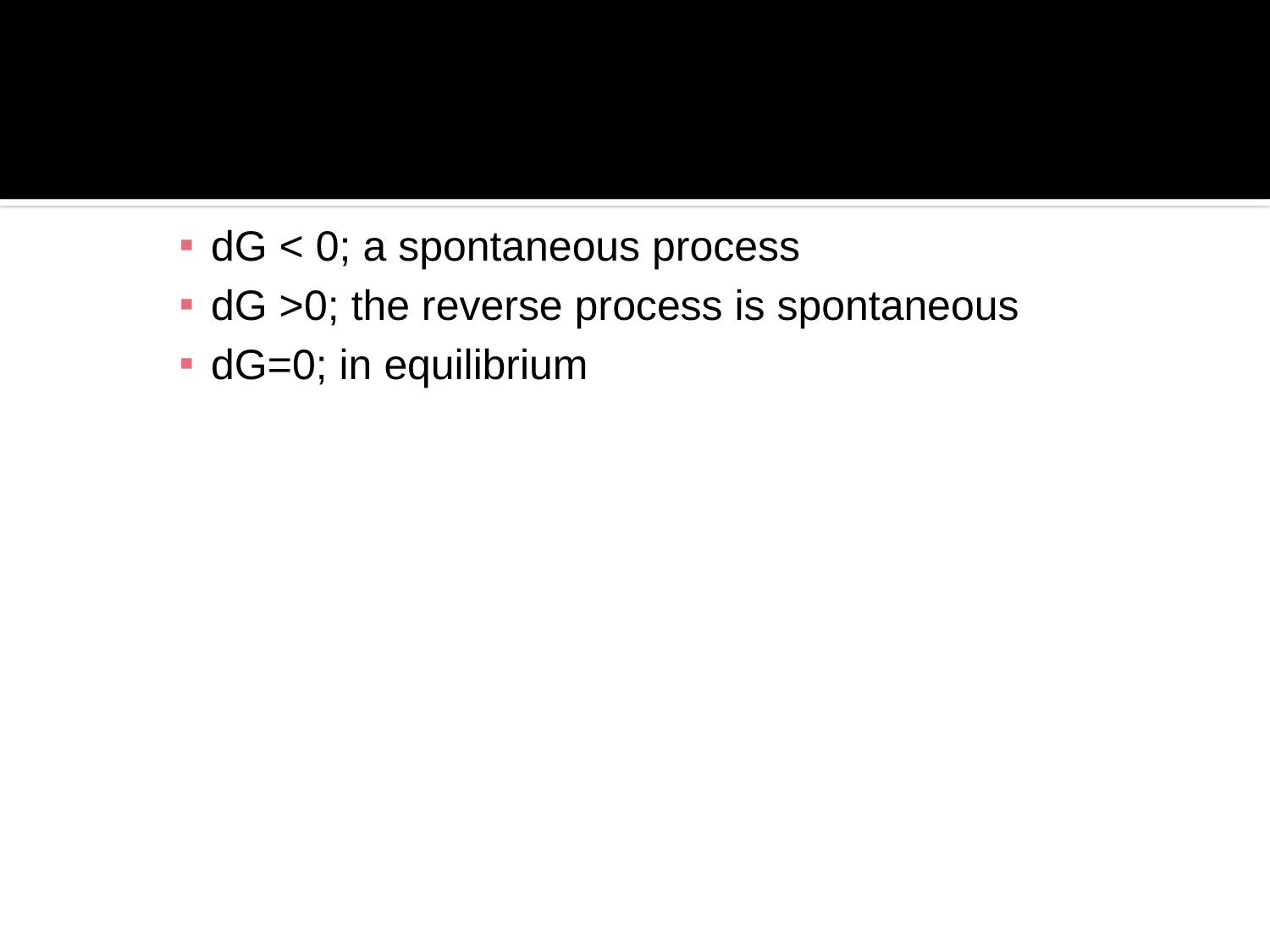

dG < 0; a spontaneous process
dG >0; the reverse process is spontaneous
dG=0; in equilibrium